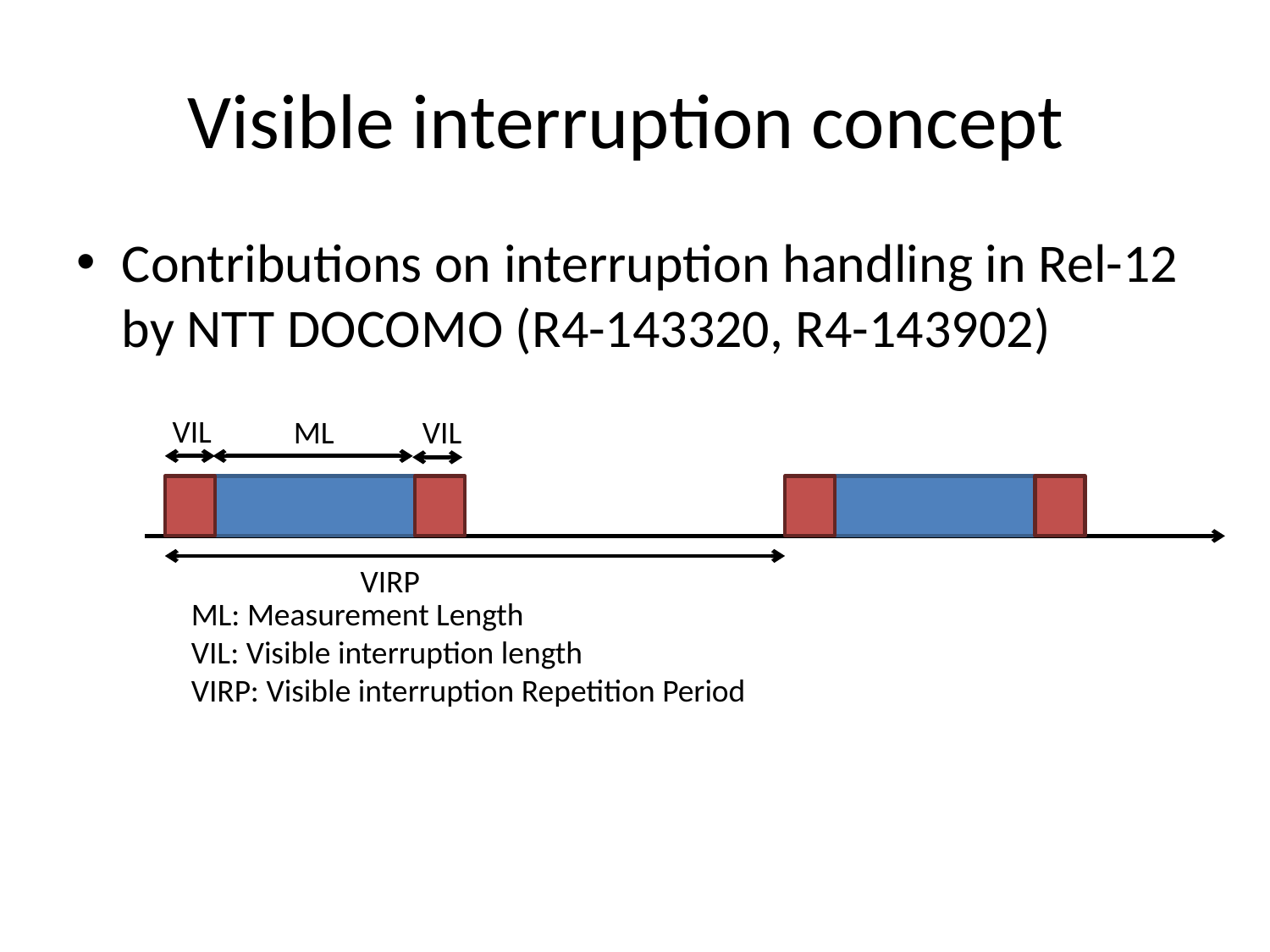

# Visible interruption concept
Contributions on interruption handling in Rel-12 by NTT DOCOMO (R4-143320, R4-143902)
VIL
ML
VIL

VIRP
ML: Measurement Length
VIL: Visible interruption length
VIRP: Visible interruption Repetition Period